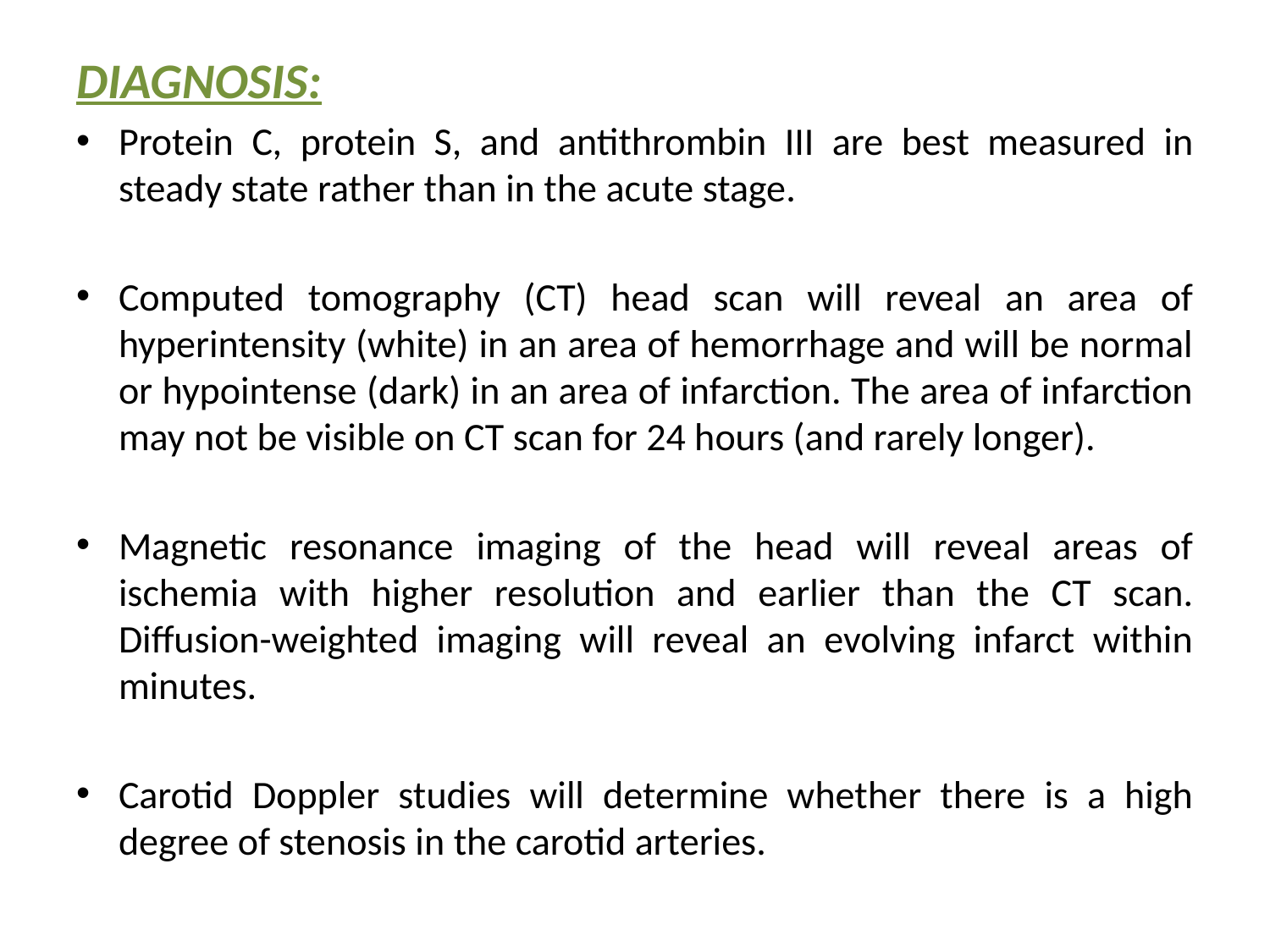

DIAGNOSIS:
Protein C, protein S, and antithrombin III are best measured in steady state rather than in the acute stage.

Computed tomography (CT) head scan will reveal an area of hyperintensity (white) in an area of hemorrhage and will be normal or hypointense (dark) in an area of infarction. The area of infarction may not be visible on CT scan for 24 hours (and rarely longer).

Magnetic resonance imaging of the head will reveal areas of ischemia with higher resolution and earlier than the CT scan. Diffusion-weighted imaging will reveal an evolving infarct within minutes.

Carotid Doppler studies will determine whether there is a high degree of stenosis in the carotid arteries.